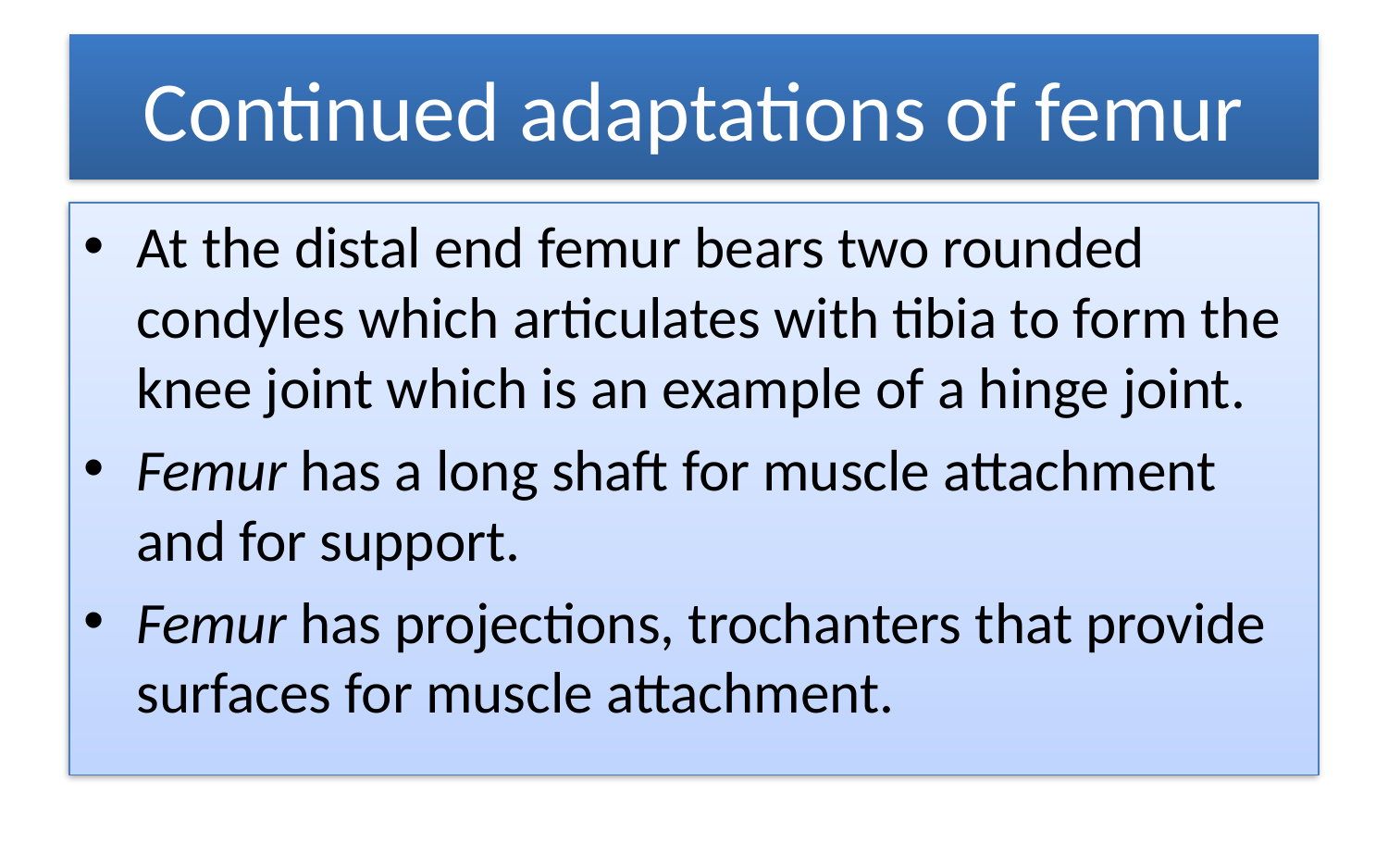

# Continued adaptations of femur
At the distal end femur bears two rounded condyles which articulates with tibia to form the knee joint which is an example of a hinge joint.
Femur has a long shaft for muscle attachment and for support.
Femur has projections, trochanters that provide surfaces for muscle attachment.